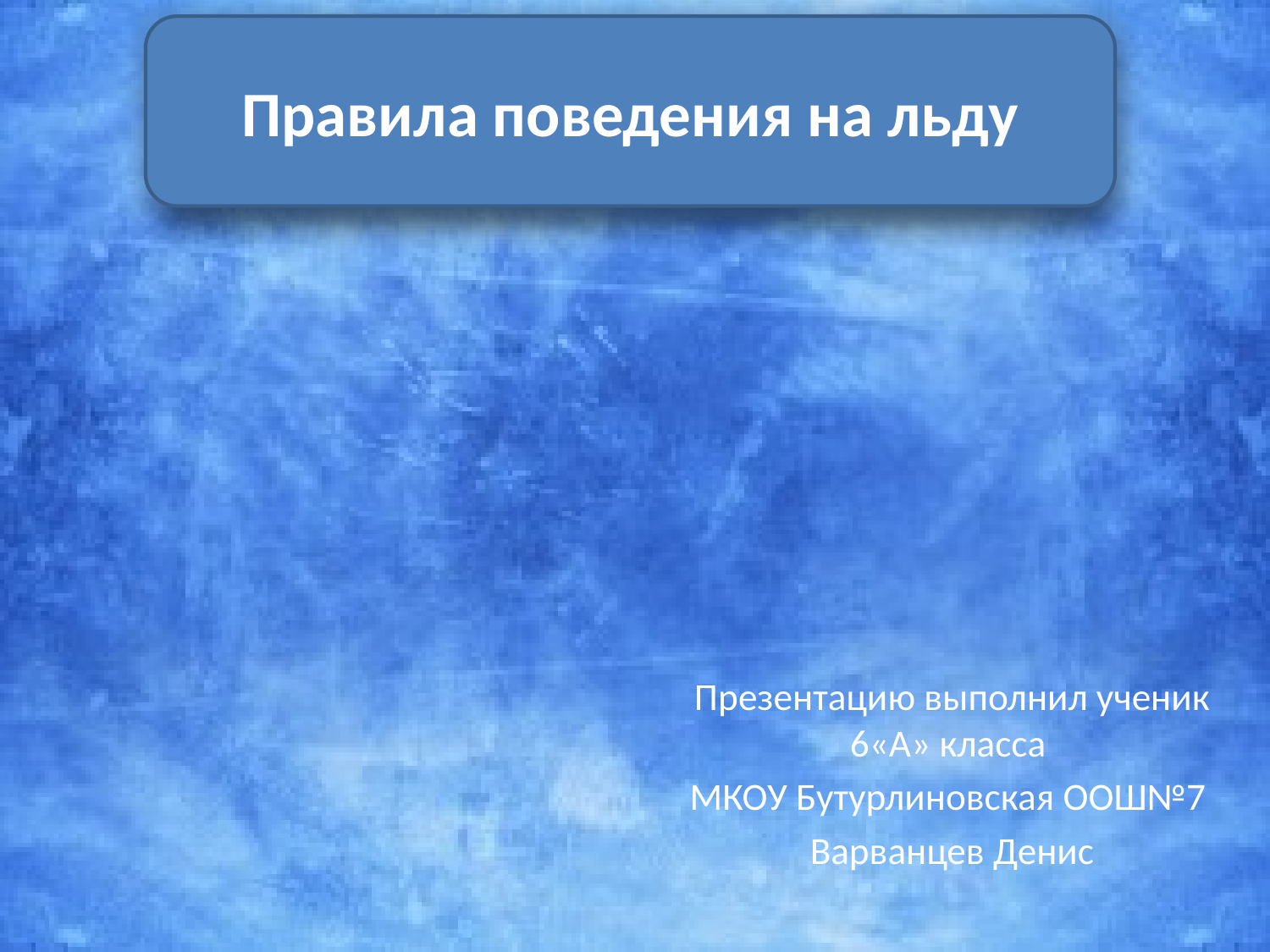

Правила поведения на льду
Презентацию выполнил ученик 6«А» класса
МКОУ Бутурлиновская ООШ№7
Варванцев Денис